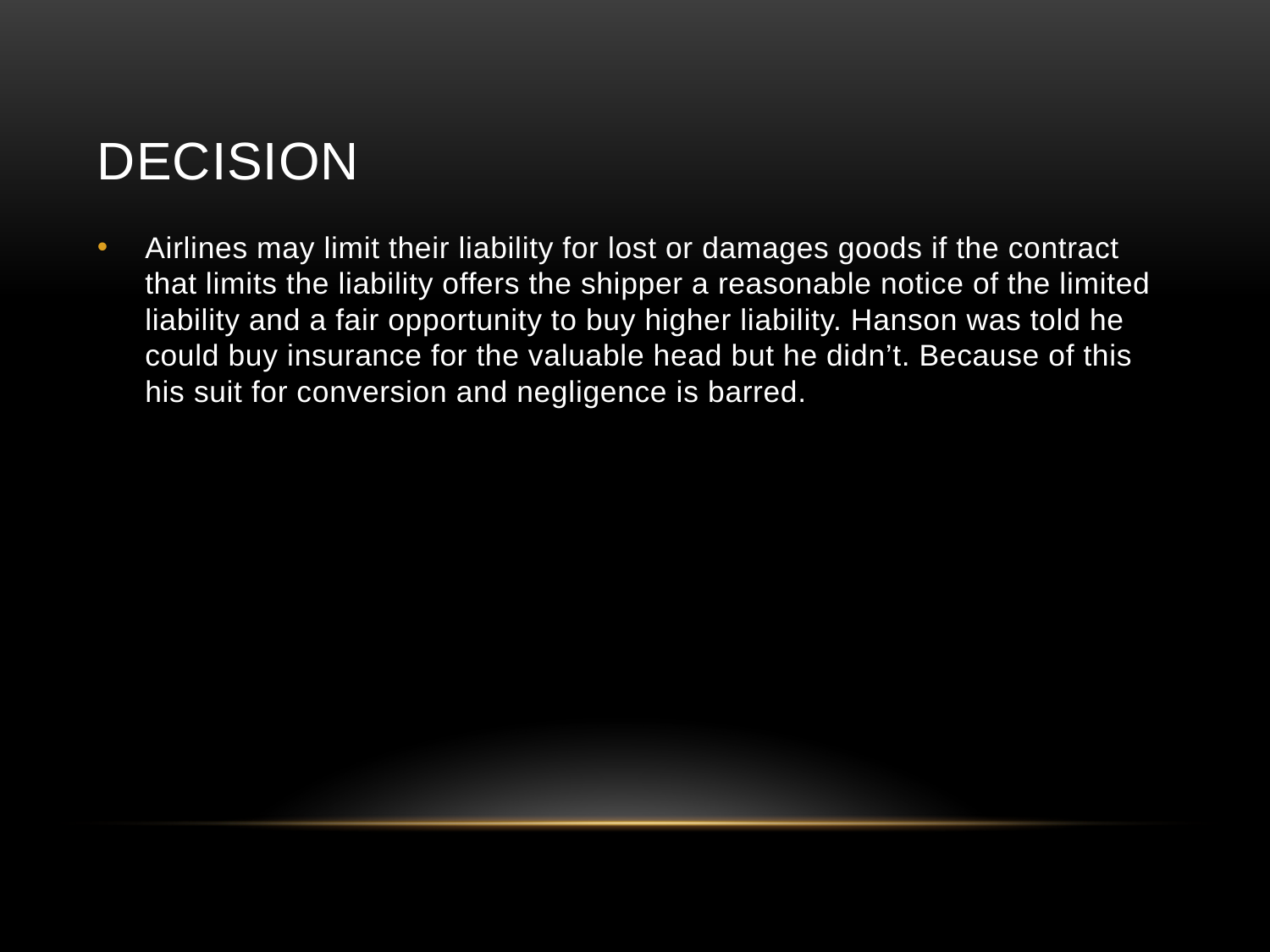

# Decision
Airlines may limit their liability for lost or damages goods if the contract that limits the liability offers the shipper a reasonable notice of the limited liability and a fair opportunity to buy higher liability. Hanson was told he could buy insurance for the valuable head but he didn’t. Because of this his suit for conversion and negligence is barred.